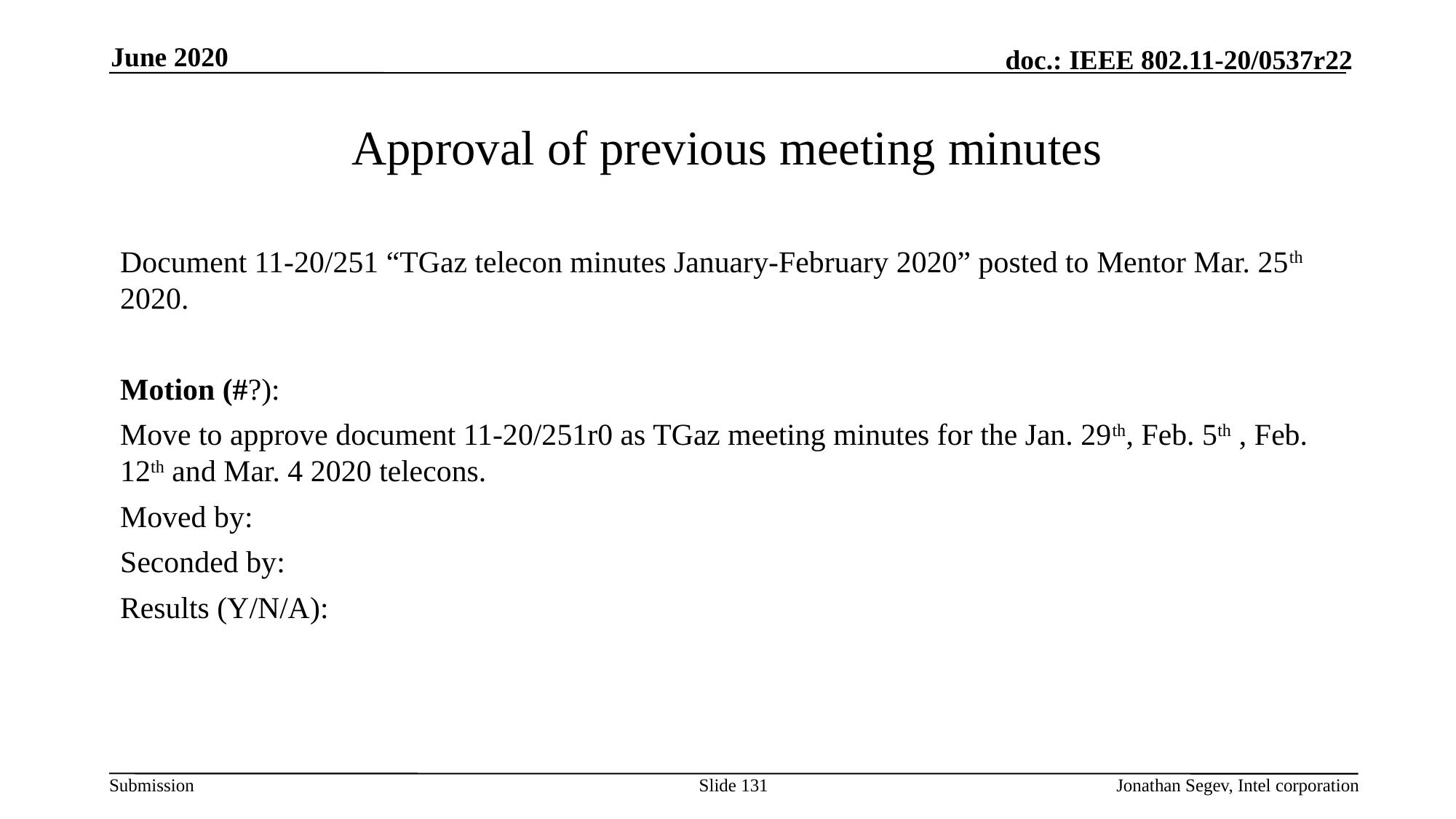

June 2020
# Approval of previous meeting minutes
Document 11-20/251 “TGaz telecon minutes January-February 2020” posted to Mentor Mar. 25th 2020.

Motion (#?):
Move to approve document 11-20/251r0 as TGaz meeting minutes for the Jan. 29th, Feb. 5th , Feb. 12th and Mar. 4 2020 telecons.
Moved by:
Seconded by:
Results (Y/N/A):

Slide 131
Jonathan Segev, Intel corporation